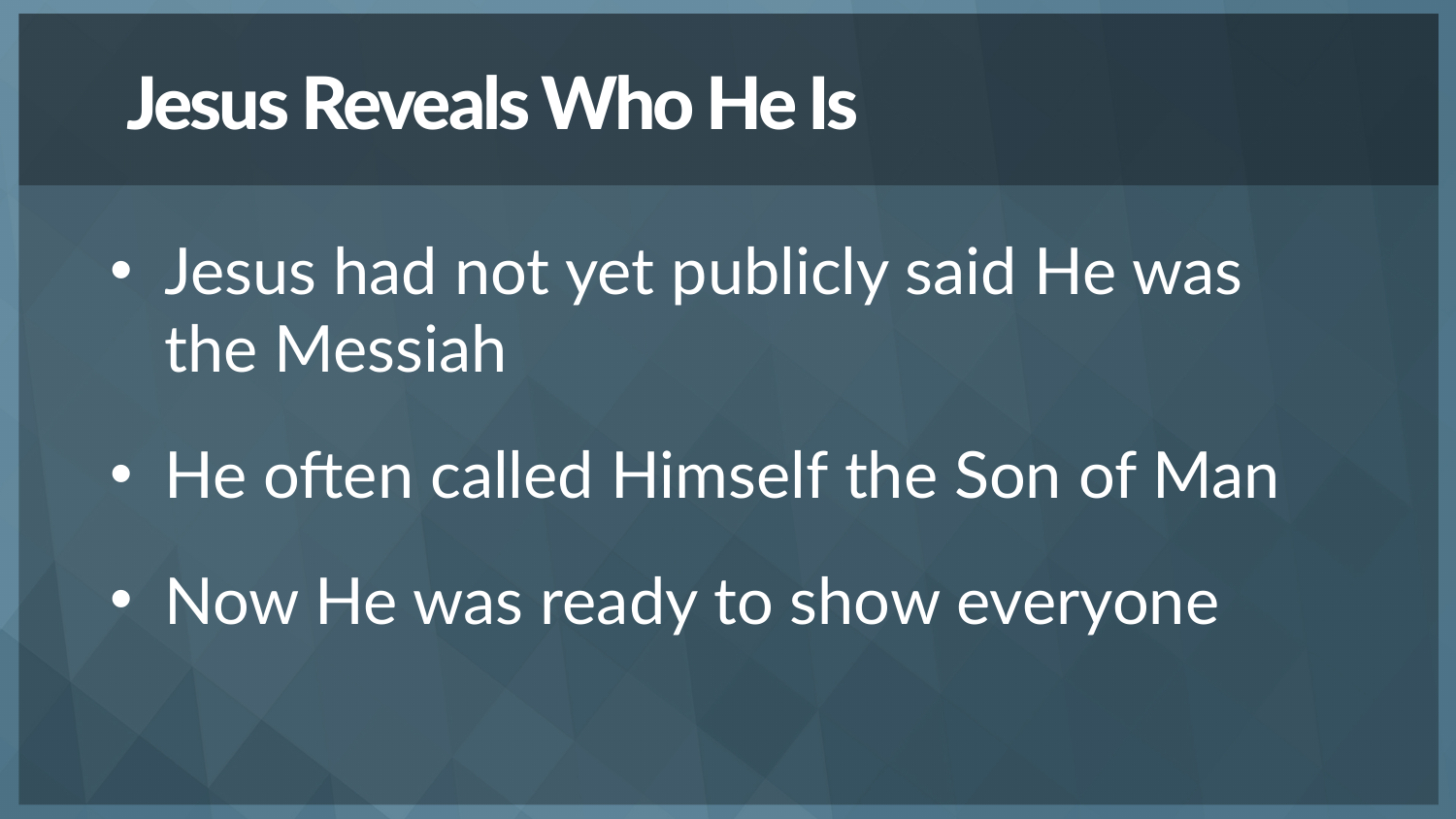

# Jesus Reveals Who He Is
Jesus had not yet publicly said He was the Messiah
He often called Himself the Son of Man
Now He was ready to show everyone